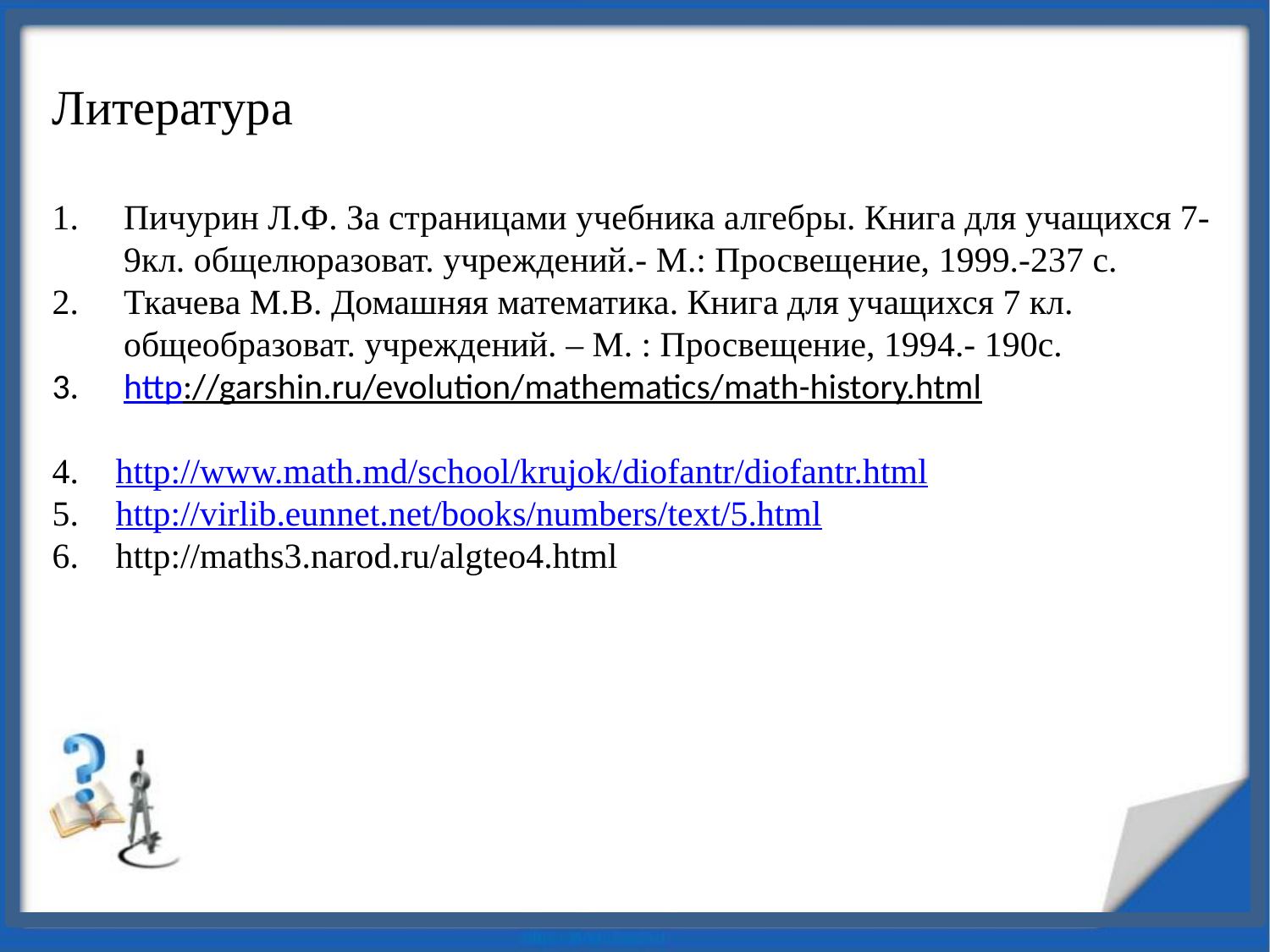

Литература

Пичурин Л.Ф. За страницами учебника алгебры. Книга для учащихся 7-9кл. общелюразоват. учреждений.- М.: Просвещение, 1999.-237 с.
Ткачева М.В. Домашняя математика. Книга для учащихся 7 кл. общеобразоват. учреждений. – М. : Просвещение, 1994.- 190с.
http://garshin.ru/evolution/mathematics/math-history.html

http://www.math.md/school/krujok/diofantr/diofantr.html
http://virlib.eunnet.net/books/numbers/text/5.html
http://maths3.narod.ru/algteo4.html